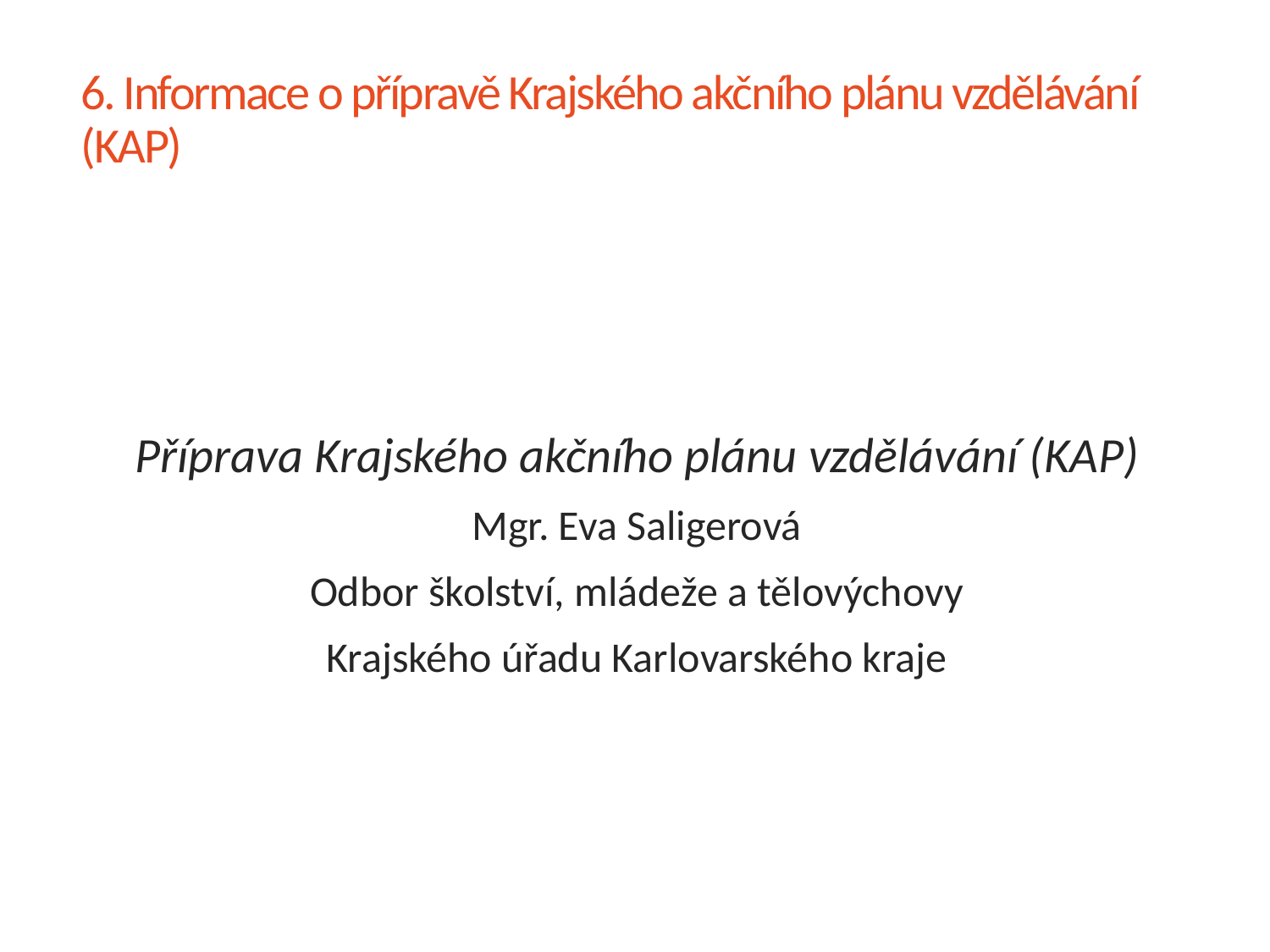

# 6. Informace o přípravě Krajského akčního plánu vzdělávání (KAP)

Příprava Krajského akčního plánu vzdělávání (KAP)
Mgr. Eva Saligerová
Odbor školství, mládeže a tělovýchovy
Krajského úřadu Karlovarského kraje